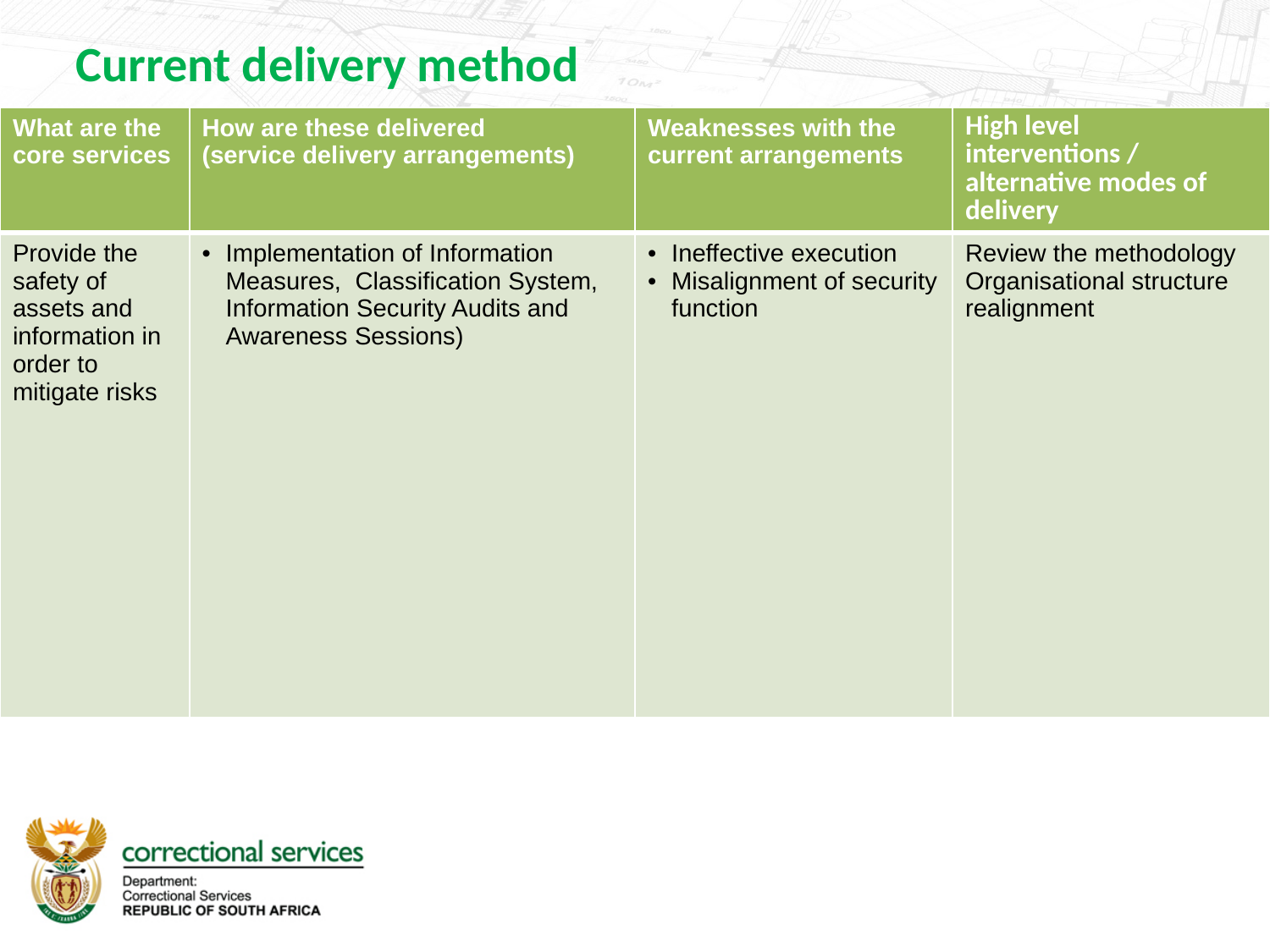

Current delivery method
| What are the core services | How are these delivered (service delivery arrangements) | Weaknesses with the current arrangements | High level interventions / alternative modes of delivery |
| --- | --- | --- | --- |
| Provide the safety of assets and information in order to mitigate risks | Implementation of Information Measures, Classification System, Information Security Audits and Awareness Sessions) | Ineffective execution Misalignment of security function | Review the methodology Organisational structure realignment |